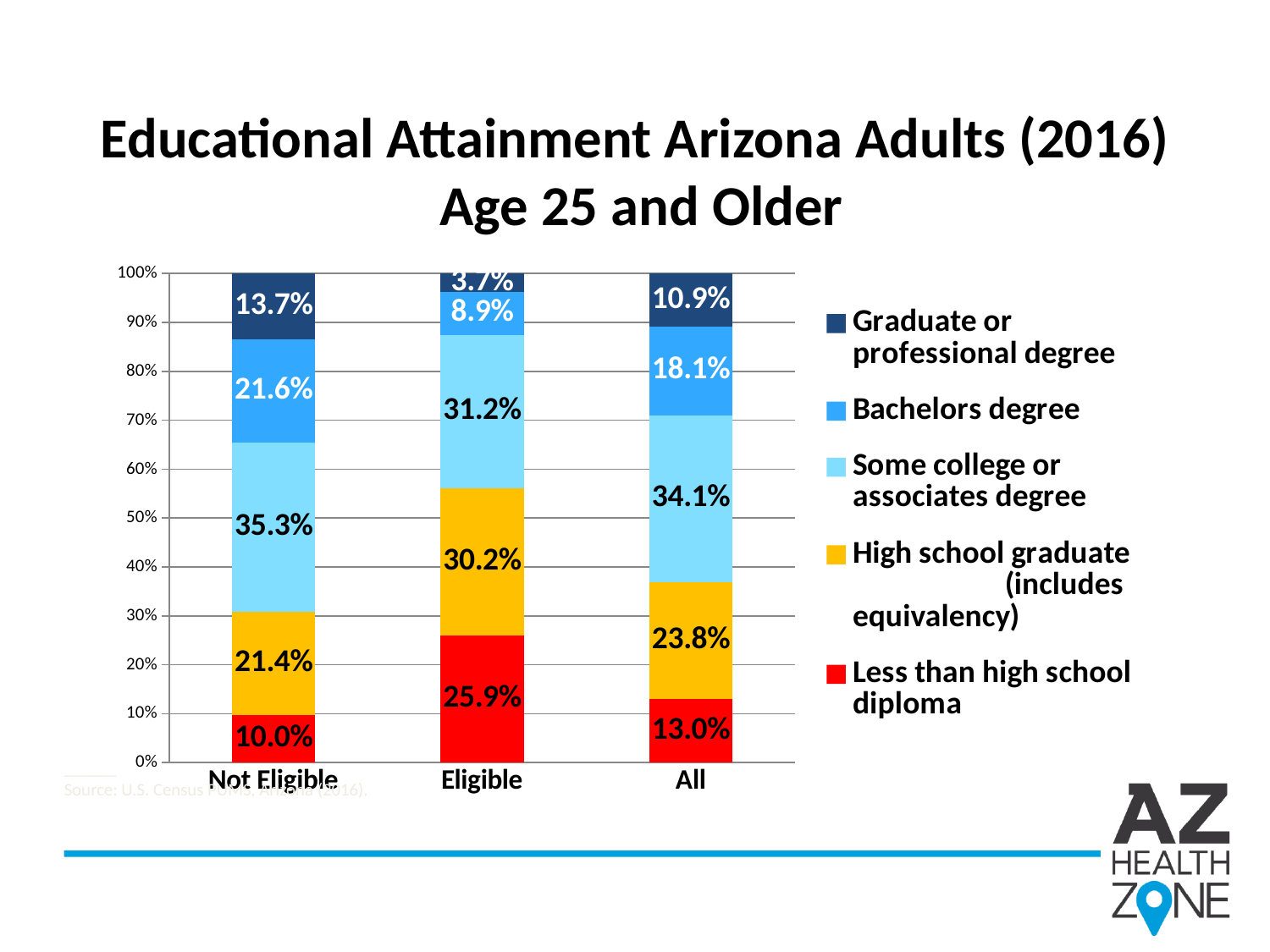

# Educational Attainment Arizona Adults (2016) Age 25 and Older

### Chart

| Category | Less than high school diploma | High school graduate                             (includes equivalency) | Some college or associates degree | Bachelors degree | Graduate or professional degree |
|---|---|---|---|---|---|
| Not Eligible | 0.1 | 0.214 | 0.353 | 0.216 | 0.137 |
| Eligible | 0.259 | 0.302 | 0.312 | 0.089 | 0.037 |
| All | 0.13 | 0.238 | 0.341 | 0.181 | 0.109 |
______
Source: U.S. Census PUMS, Arizona (2016).